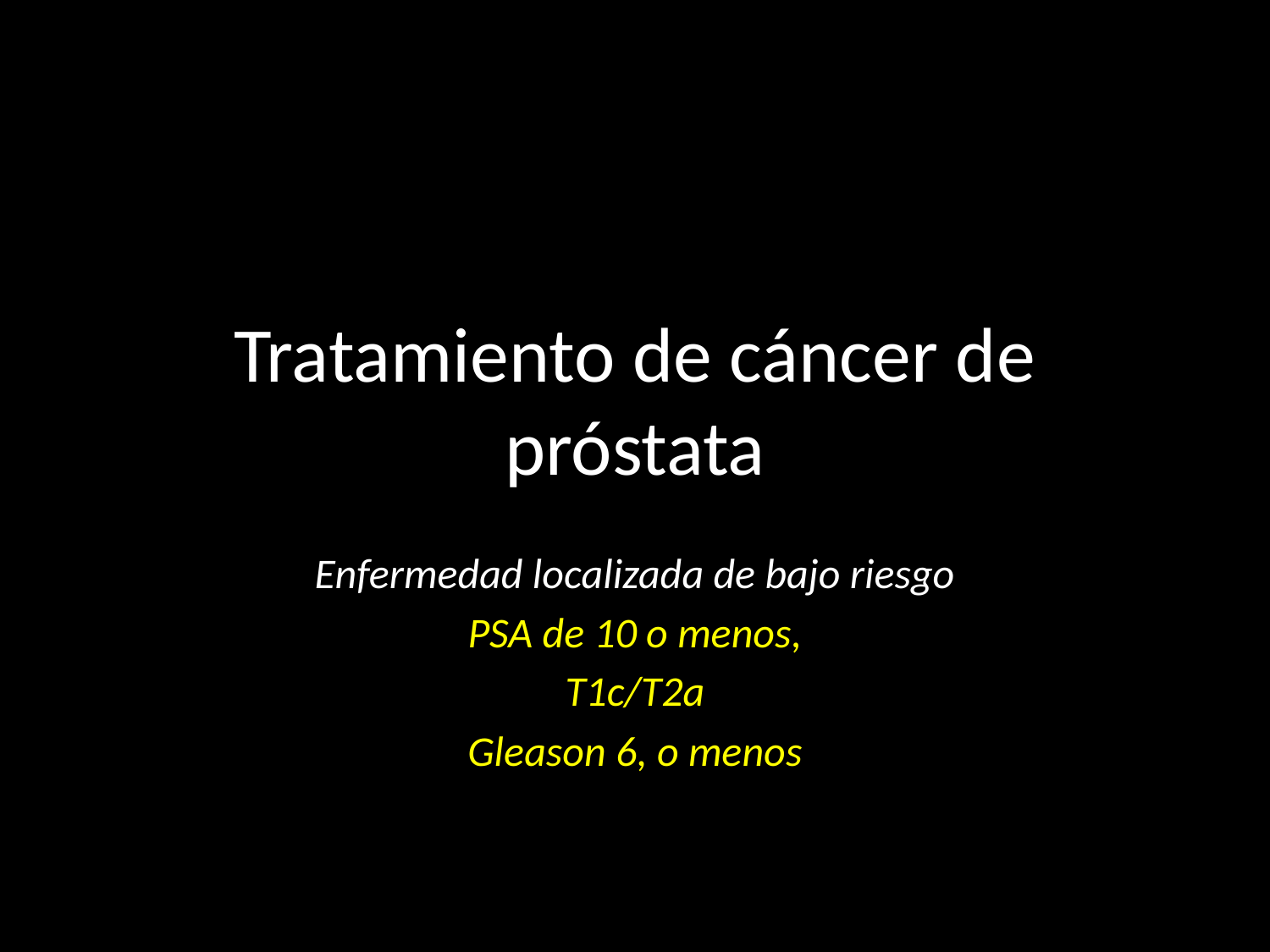

# Tratamiento de cáncer de próstata
Enfermedad localizada de bajo riesgo
PSA de 10 o menos,
T1c/T2a
Gleason 6, o menos